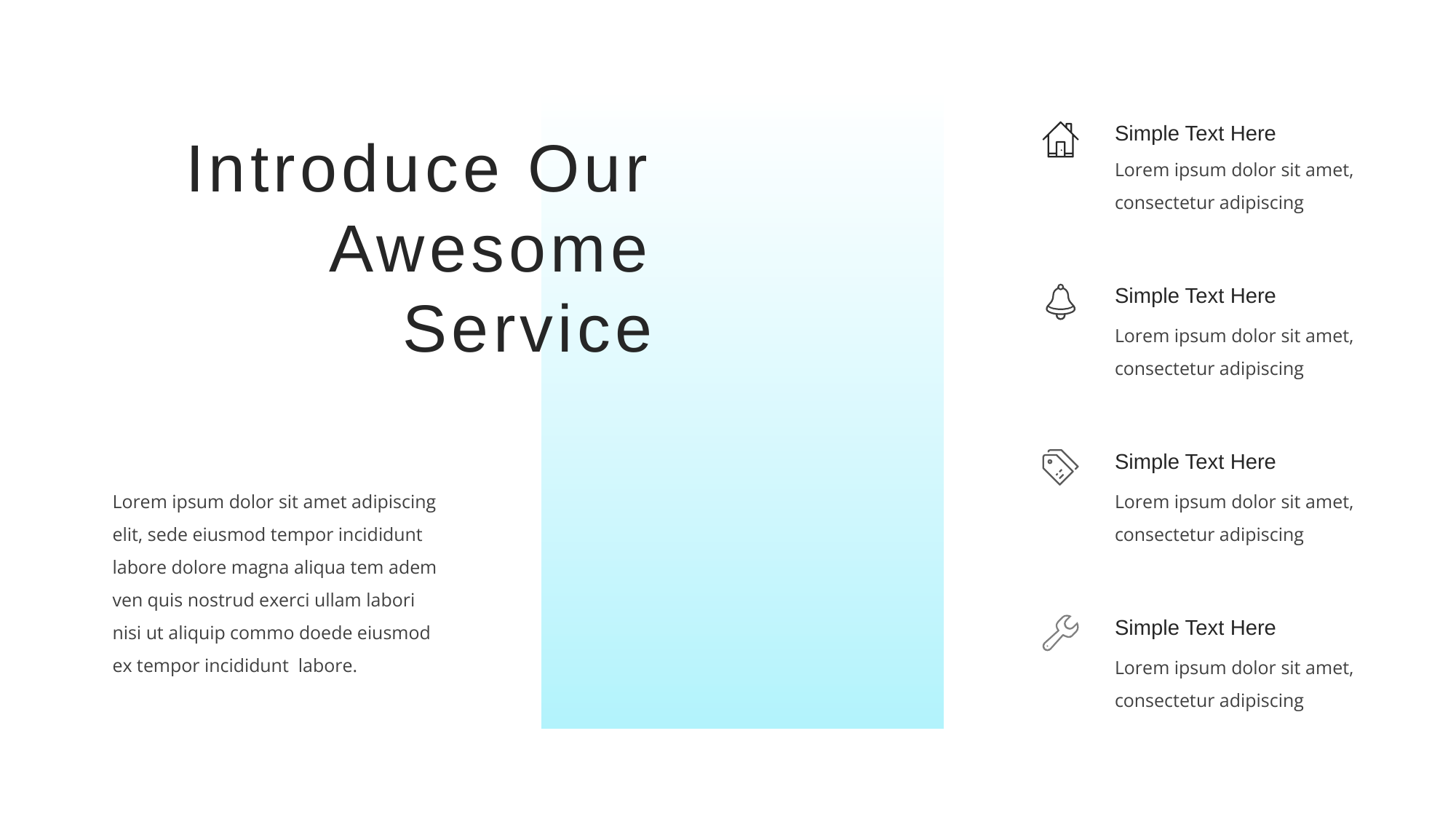

Simple Text Here

Lorem ipsum dolor sit amet, consectetur adipiscing
Introduce Our Awesome Service
Simple Text Here

Lorem ipsum dolor sit amet, consectetur adipiscing
Simple Text Here

Lorem ipsum dolor sit amet, consectetur adipiscing
Lorem ipsum dolor sit amet adipiscing elit, sede eiusmod tempor incididunt  labore dolore magna aliqua tem adem ven quis nostrud exerci ullam labori nisi ut aliquip commo doede eiusmod ex tempor incididunt  labore.
Simple Text Here

Lorem ipsum dolor sit amet, consectetur adipiscing